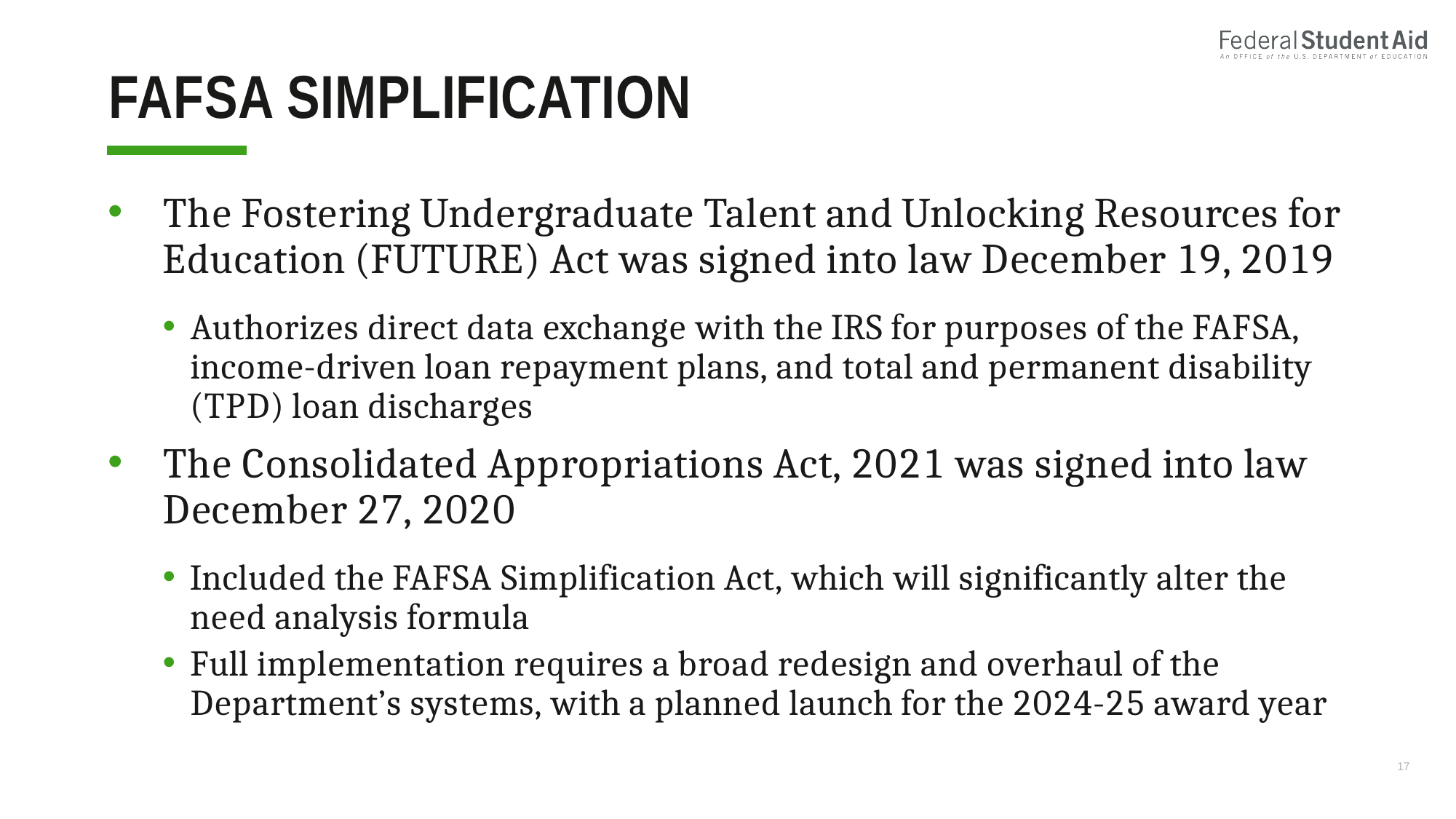

# FAFSA Simplification
The Fostering Undergraduate Talent and Unlocking Resources for Education (FUTURE) Act was signed into law December 19, 2019
Authorizes direct data exchange with the IRS for purposes of the FAFSA, income-driven loan repayment plans, and total and permanent disability (TPD) loan discharges
The Consolidated Appropriations Act, 2021 was signed into law December 27, 2020
Included the FAFSA Simplification Act, which will significantly alter the need analysis formula
Full implementation requires a broad redesign and overhaul of the Department’s systems, with a planned launch for the 2024-25 award year

17